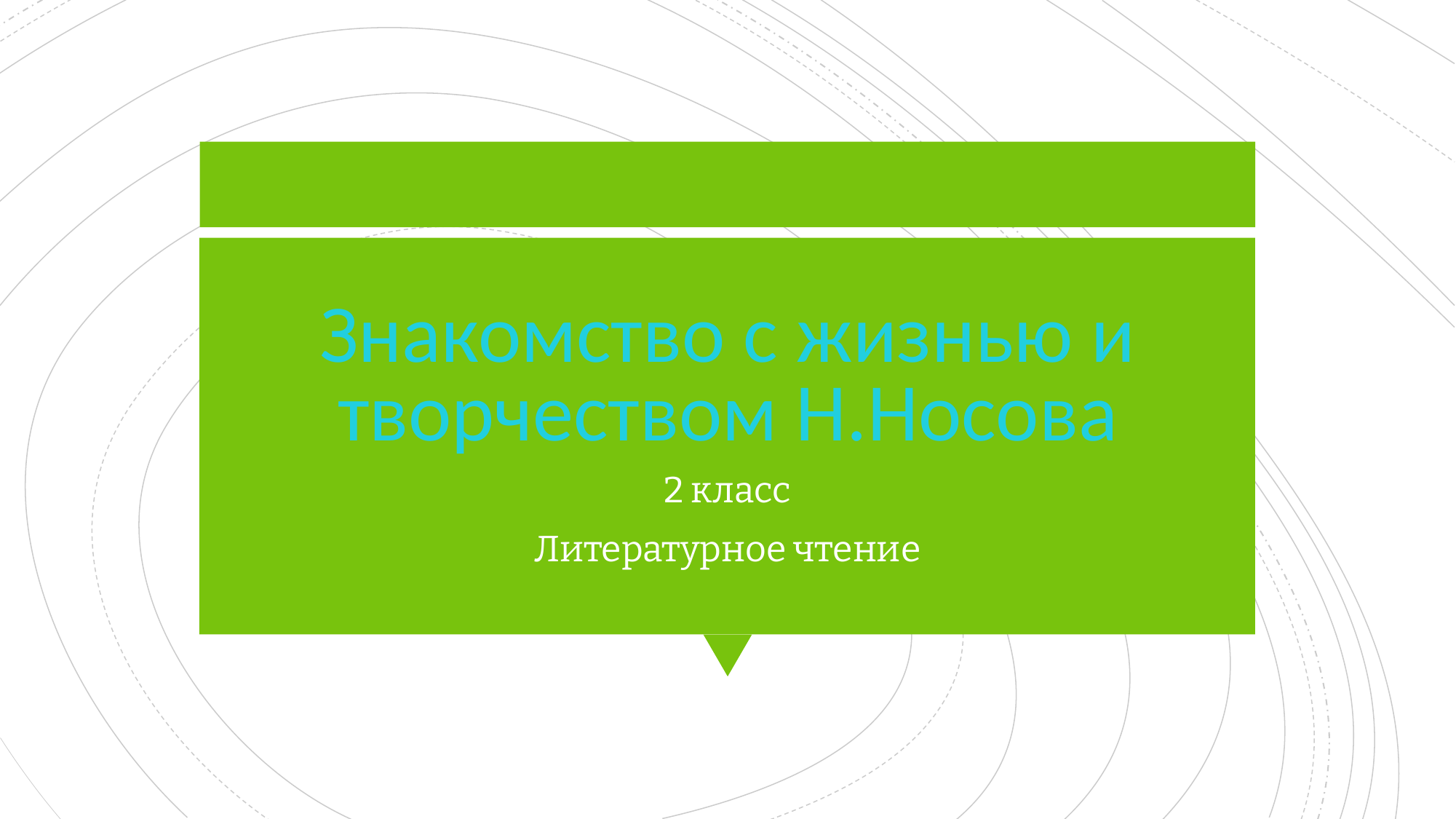

# Знакомство с жизнью и творчеством Н.Носова
2 класс
Литературное чтение